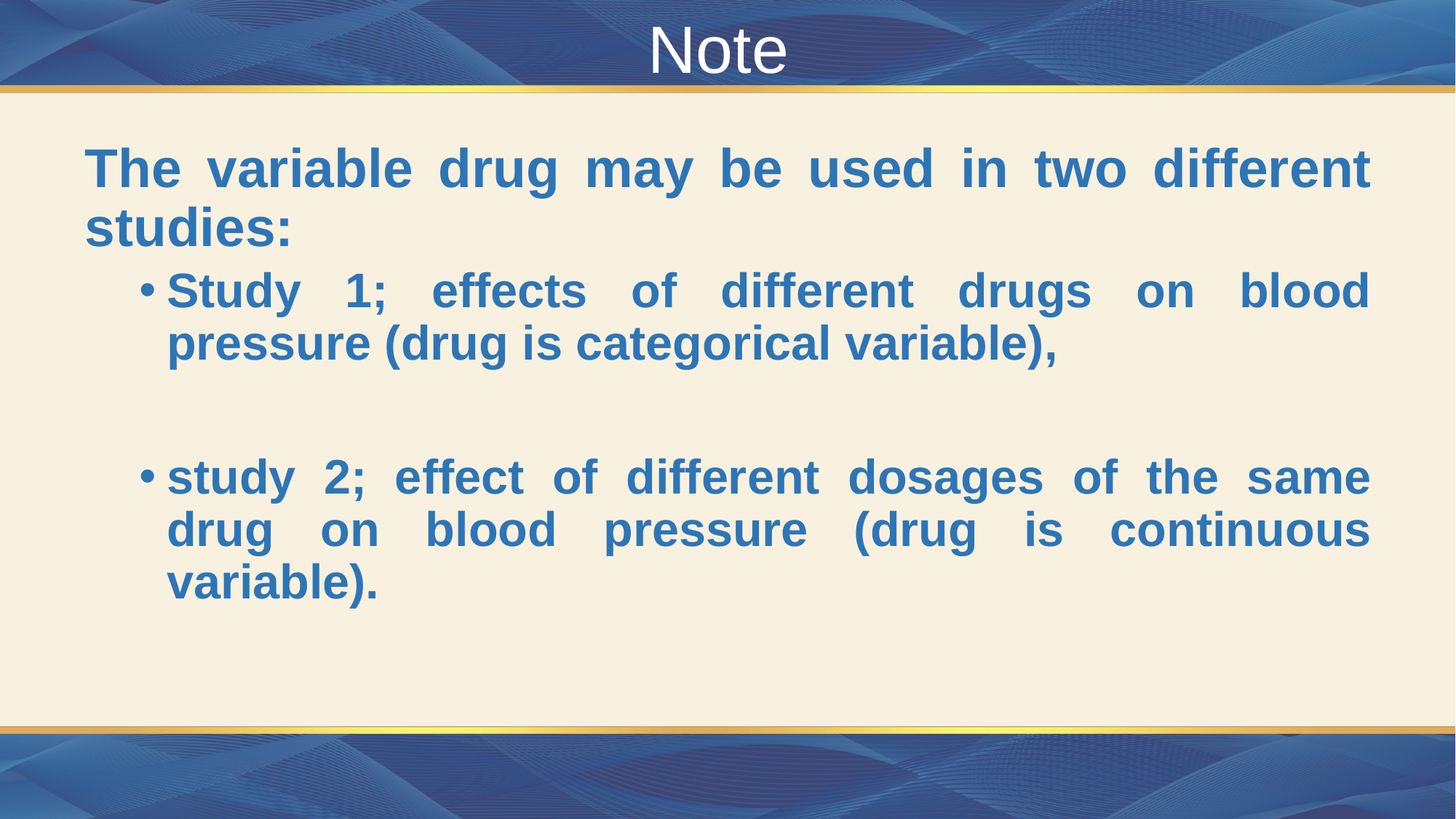

# Note
The variable drug may be used in two different studies:
Study 1; effects of different drugs on blood pressure (drug is categorical variable),

study 2; effect of different dosages of the same drug on blood pressure (drug is continuous variable).